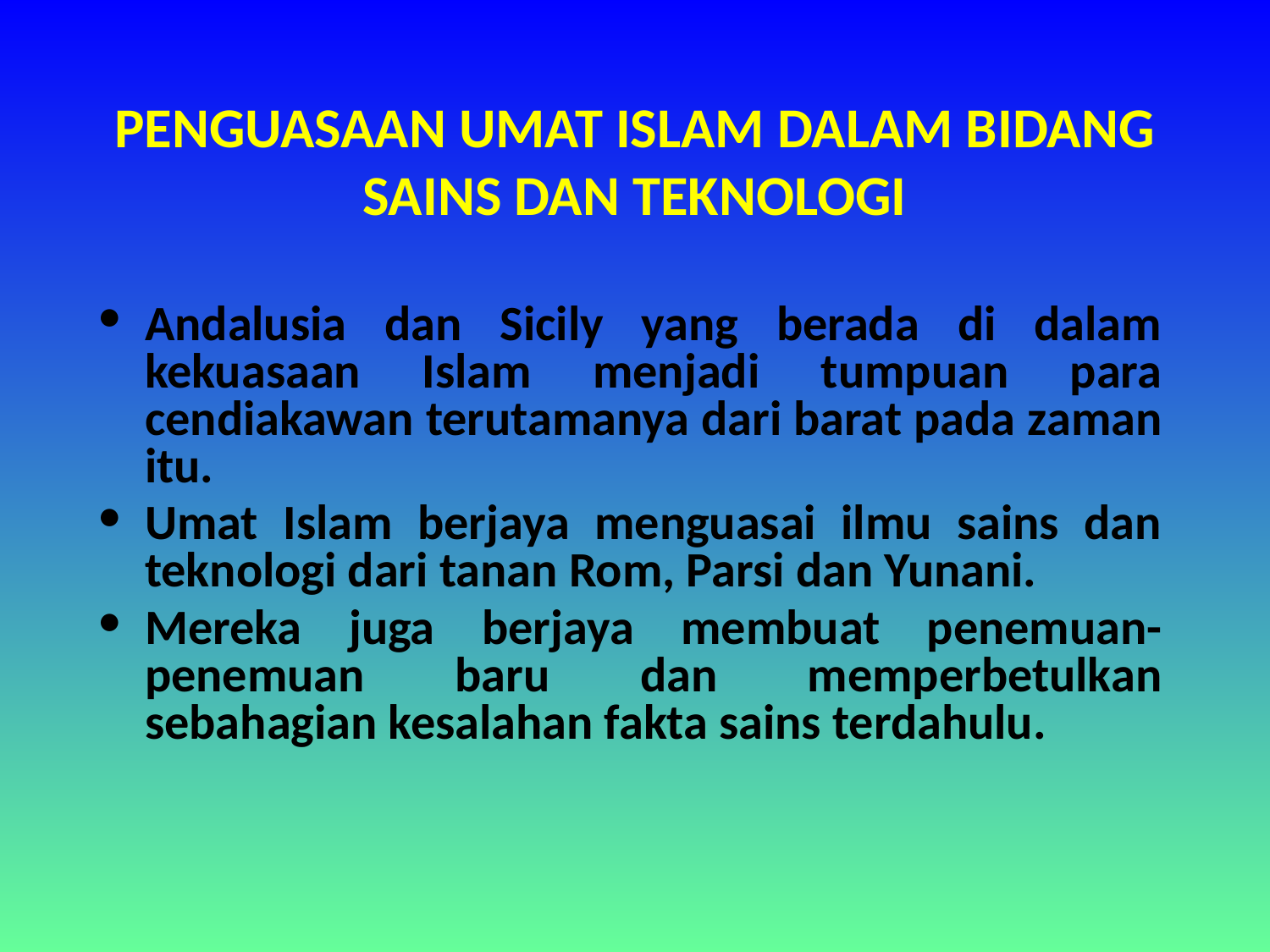

# PENGUASAAN UMAT ISLAM DALAM BIDANG SAINS DAN TEKNOLOGI
Andalusia dan Sicily yang berada di dalam kekuasaan Islam menjadi tumpuan para cendiakawan terutamanya dari barat pada zaman itu.
Umat Islam berjaya menguasai ilmu sains dan teknologi dari tanan Rom, Parsi dan Yunani.
Mereka juga berjaya membuat penemuan-penemuan baru dan memperbetulkan sebahagian kesalahan fakta sains terdahulu.